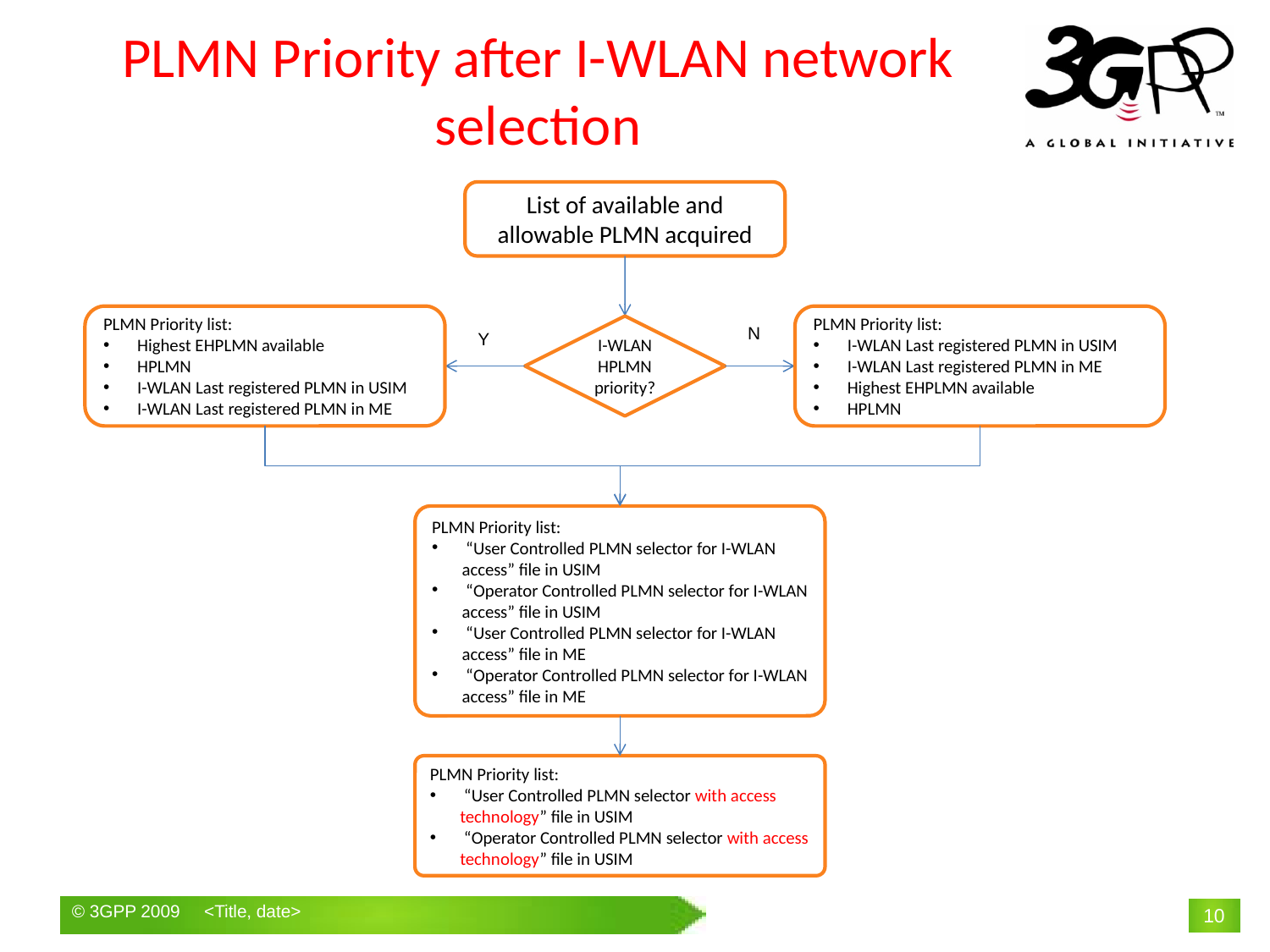

# PLMN Priority after I-WLAN network selection
List of available and allowable PLMN acquired
PLMN Priority list:
 Highest EHPLMN available
 HPLMN
 I-WLAN Last registered PLMN in USIM
 I-WLAN Last registered PLMN in ME
PLMN Priority list:
 I-WLAN Last registered PLMN in USIM
 I-WLAN Last registered PLMN in ME
 Highest EHPLMN available
 HPLMN
I-WLAN HPLMN priority?
N
Y
PLMN Priority list:
 “User Controlled PLMN selector for I-WLAN access” file in USIM
 “Operator Controlled PLMN selector for I-WLAN access” file in USIM
 “User Controlled PLMN selector for I-WLAN access” file in ME
 “Operator Controlled PLMN selector for I-WLAN access” file in ME
PLMN Priority list:
 “User Controlled PLMN selector with access technology” file in USIM
 “Operator Controlled PLMN selector with access technology” file in USIM